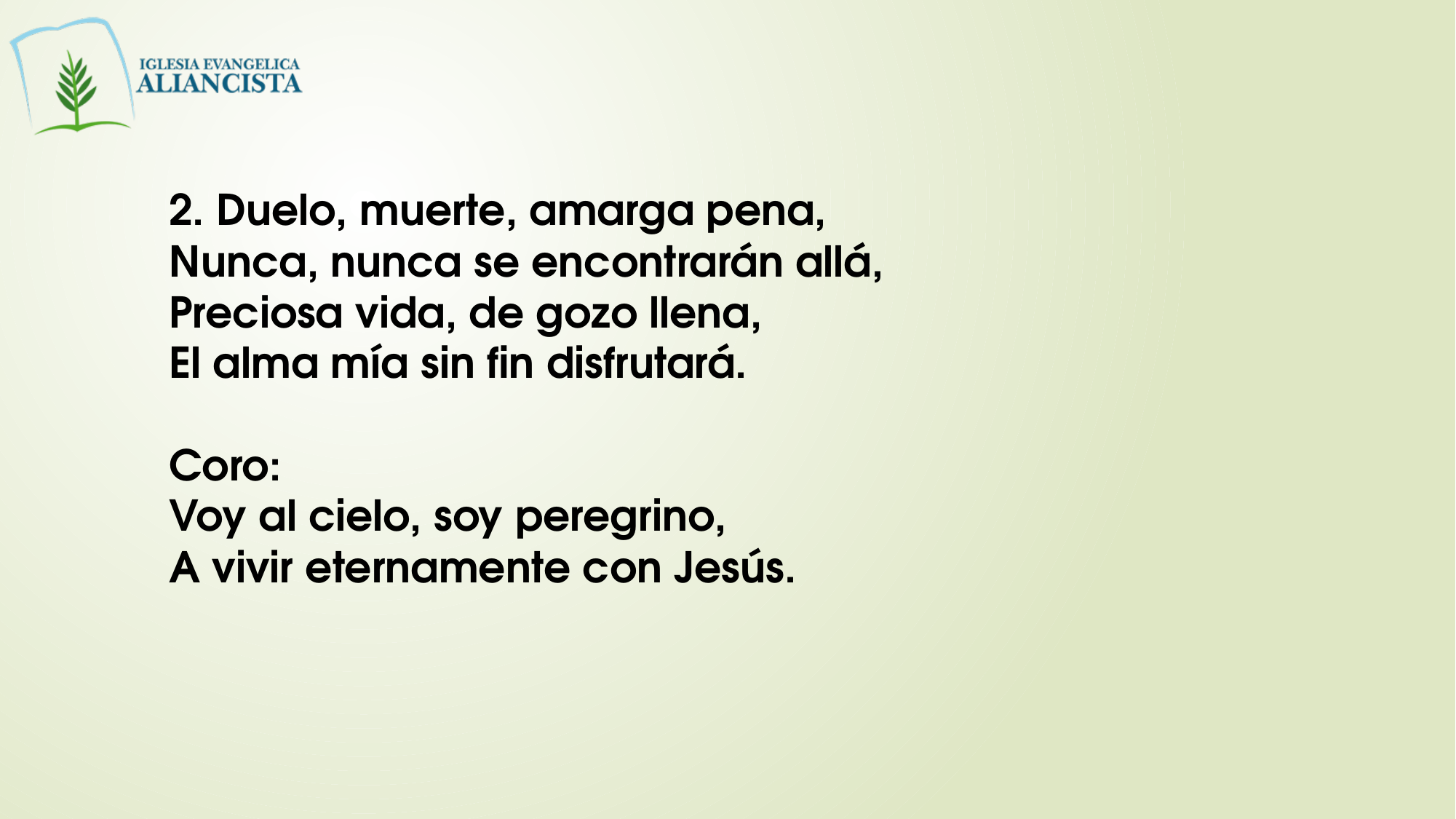

2. Duelo, muerte, amarga pena,
Nunca, nunca se encontrarán allá,
Preciosa vida, de gozo llena,
El alma mía sin fin disfrutará.

Coro:
Voy al cielo, soy peregrino,
A vivir eternamente con Jesús.